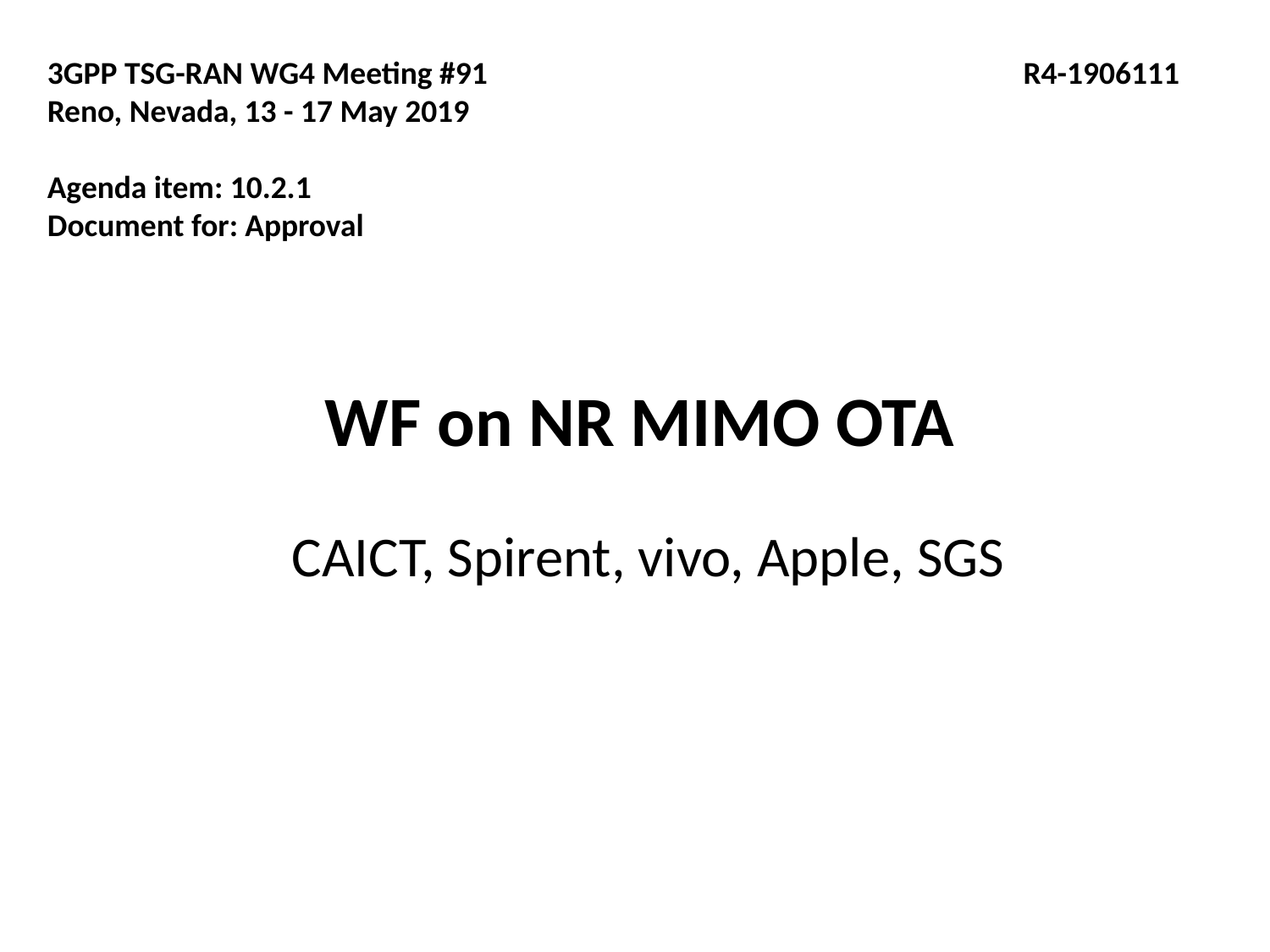

3GPP TSG-RAN WG4 Meeting #91	                                                                 R4-1906111
Reno, Nevada, 13 - 17 May 2019

Agenda item: 10.2.1
Document for: Approval

# WF on NR MIMO OTA
CAICT, Spirent, vivo, Apple, SGS